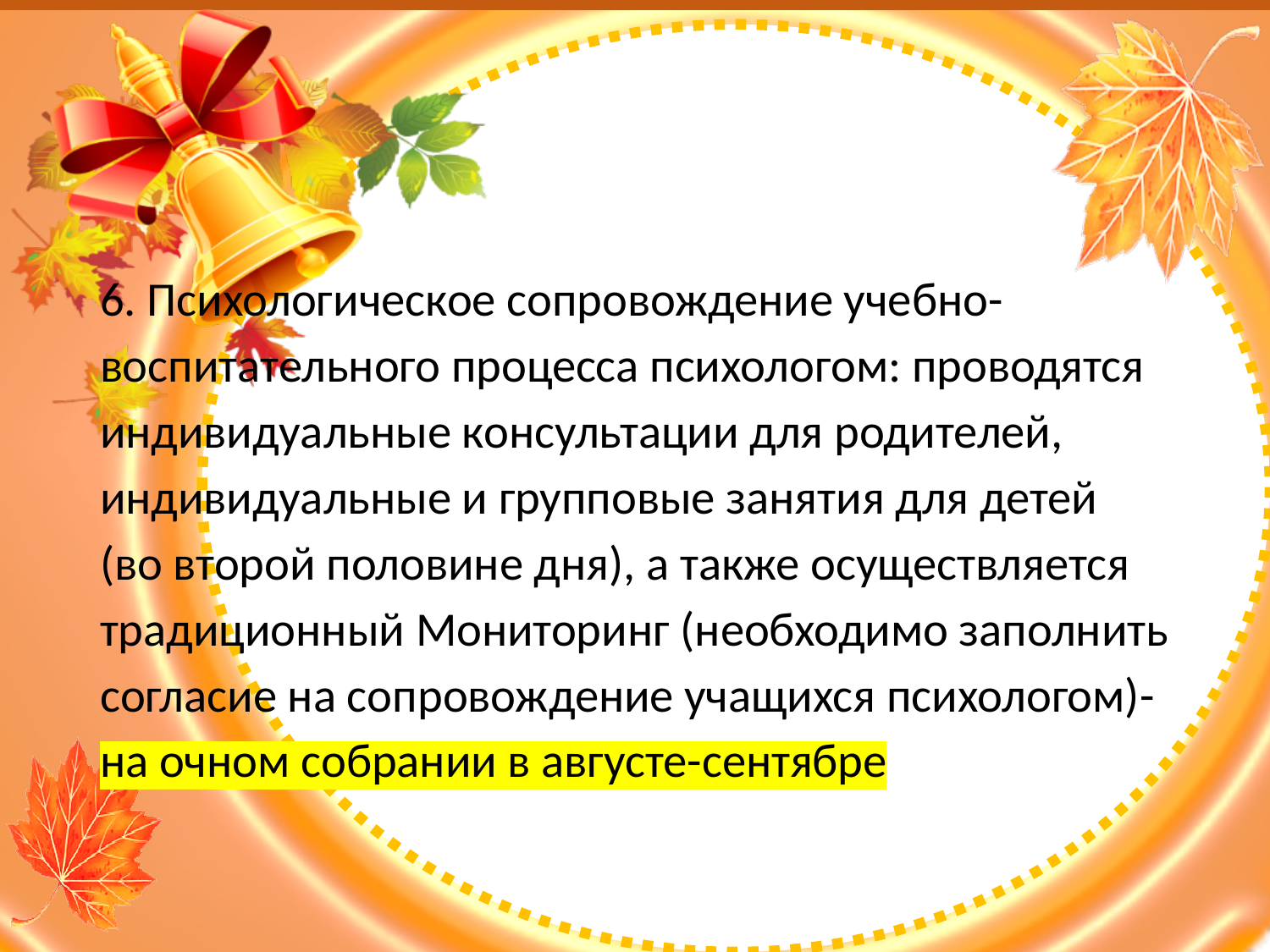

#
6. Психологическое сопровождение учебно-воспитательного процесса психологом: проводятся индивидуальные консультации для родителей, индивидуальные и групповые занятия для детей (во второй половине дня), а также осуществляется традиционный Мониторинг (необходимо заполнить согласие на сопровождение учащихся психологом)- на очном собрании в августе-сентябре